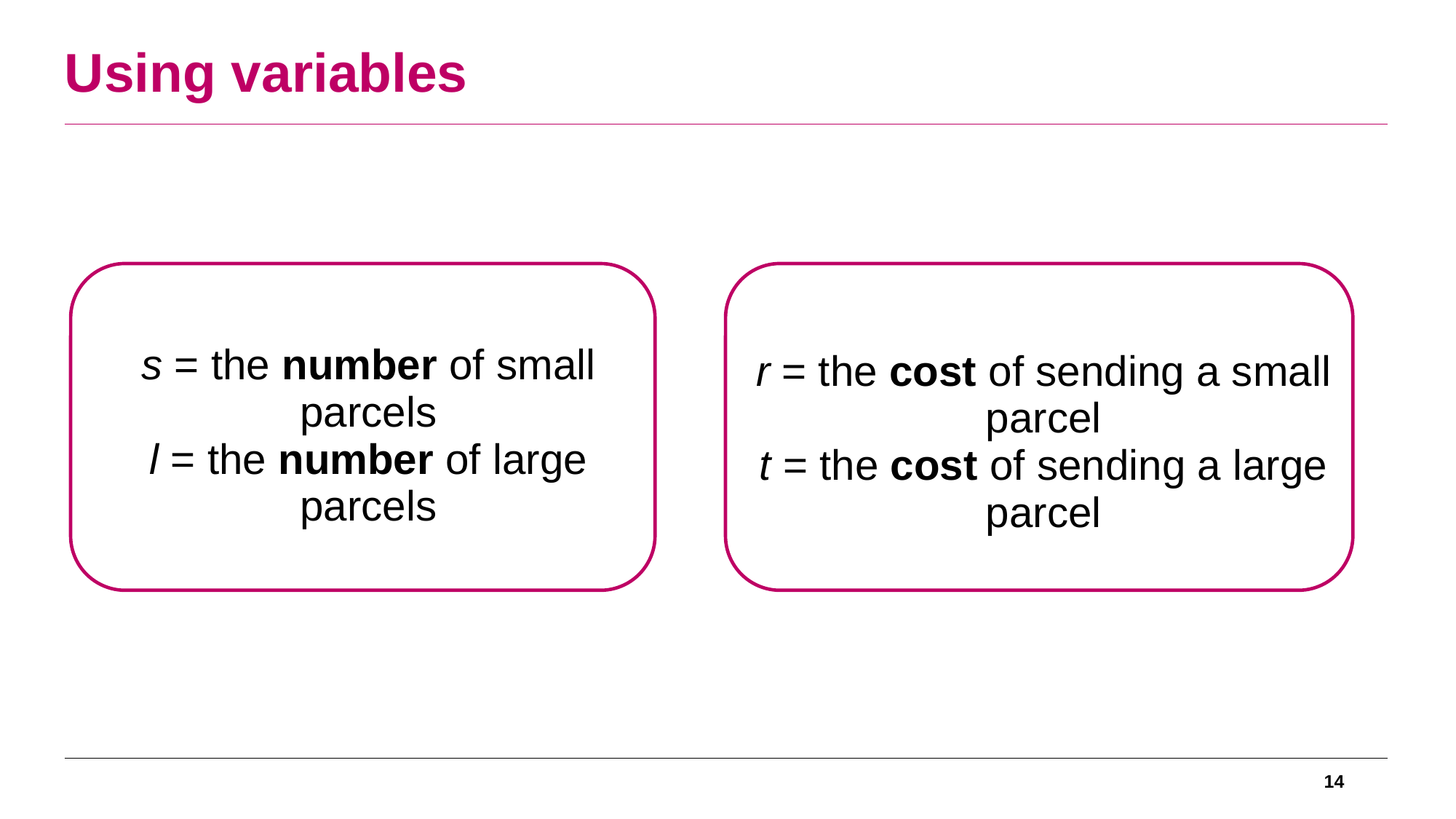

Using variables
YOUR TURN

s = the number of small parcels
l = the number of large parcels

r = the cost of sending a small parcel
t = the cost of sending a large parcel

14